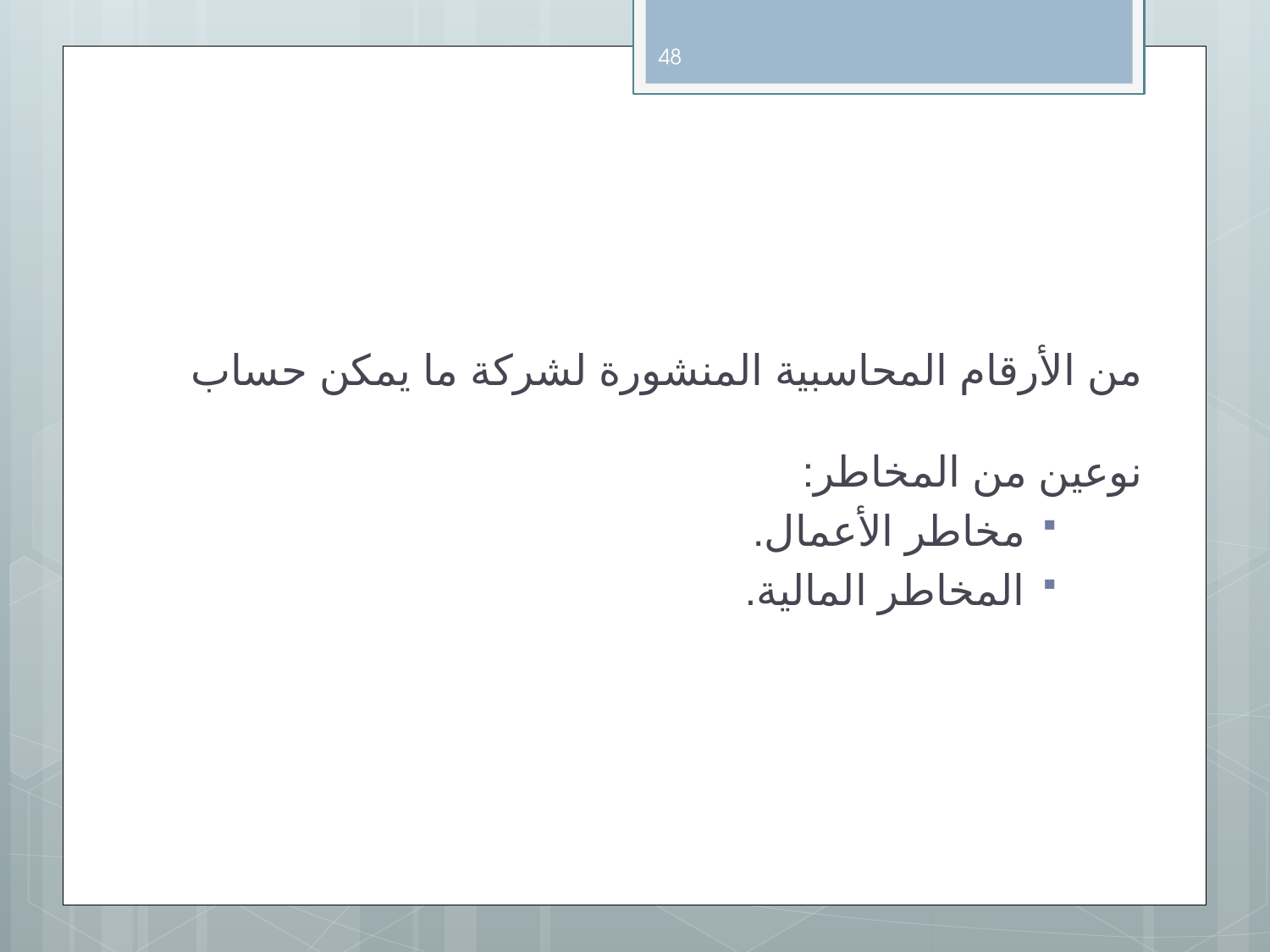

48
من الأرقام المحاسبية المنشورة لشركة ما يمكن حساب نوعين من المخاطر:
مخاطر الأعمال.
المخاطر المالية.